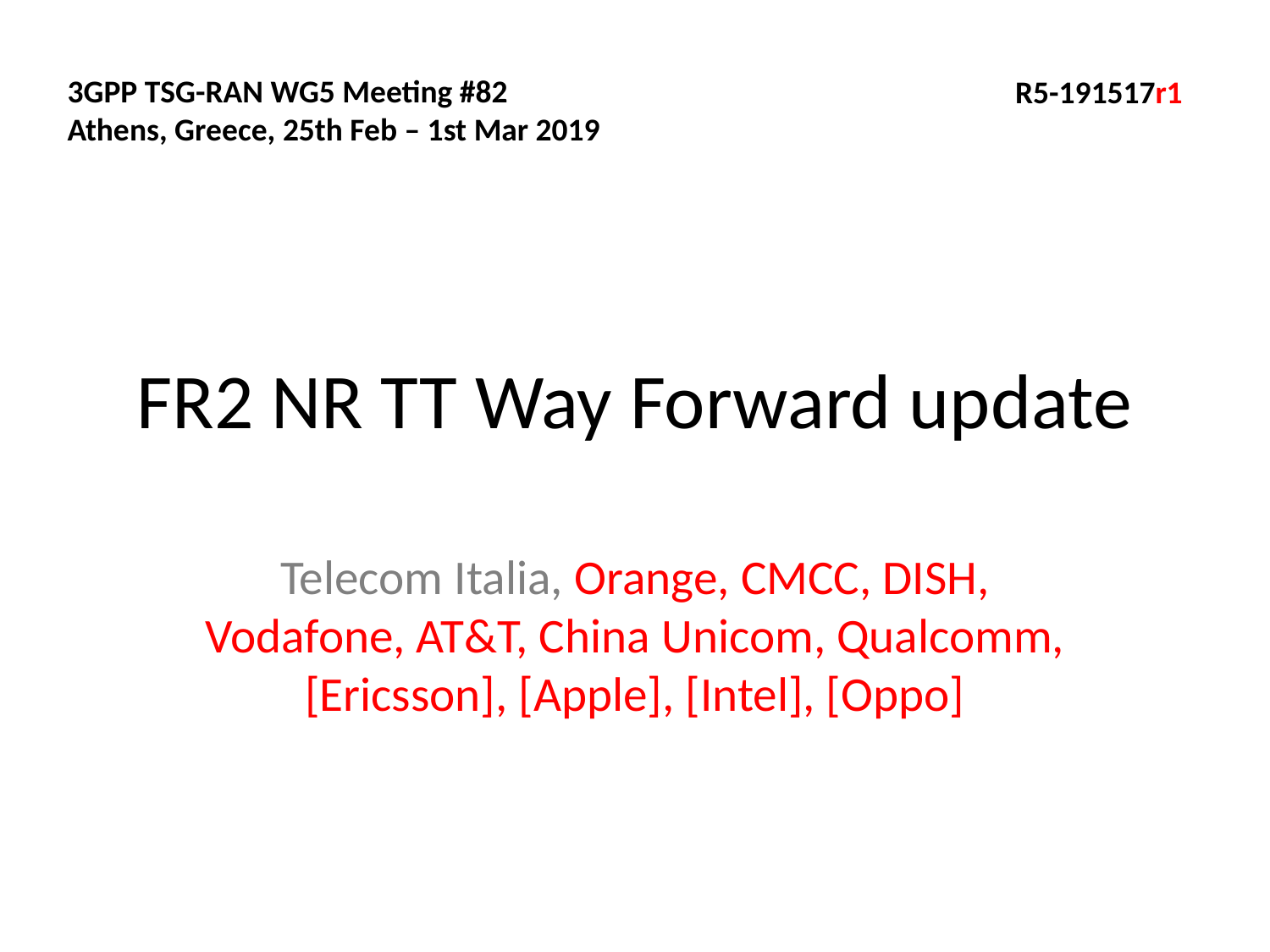

3GPP TSG-RAN WG5 Meeting #82
Athens, Greece, 25th Feb – 1st Mar 2019

R5-191517r1
# FR2 NR TT Way Forward update
Telecom Italia, Orange, CMCC, DISH, Vodafone, AT&T, China Unicom, Qualcomm, [Ericsson], [Apple], [Intel], [Oppo]